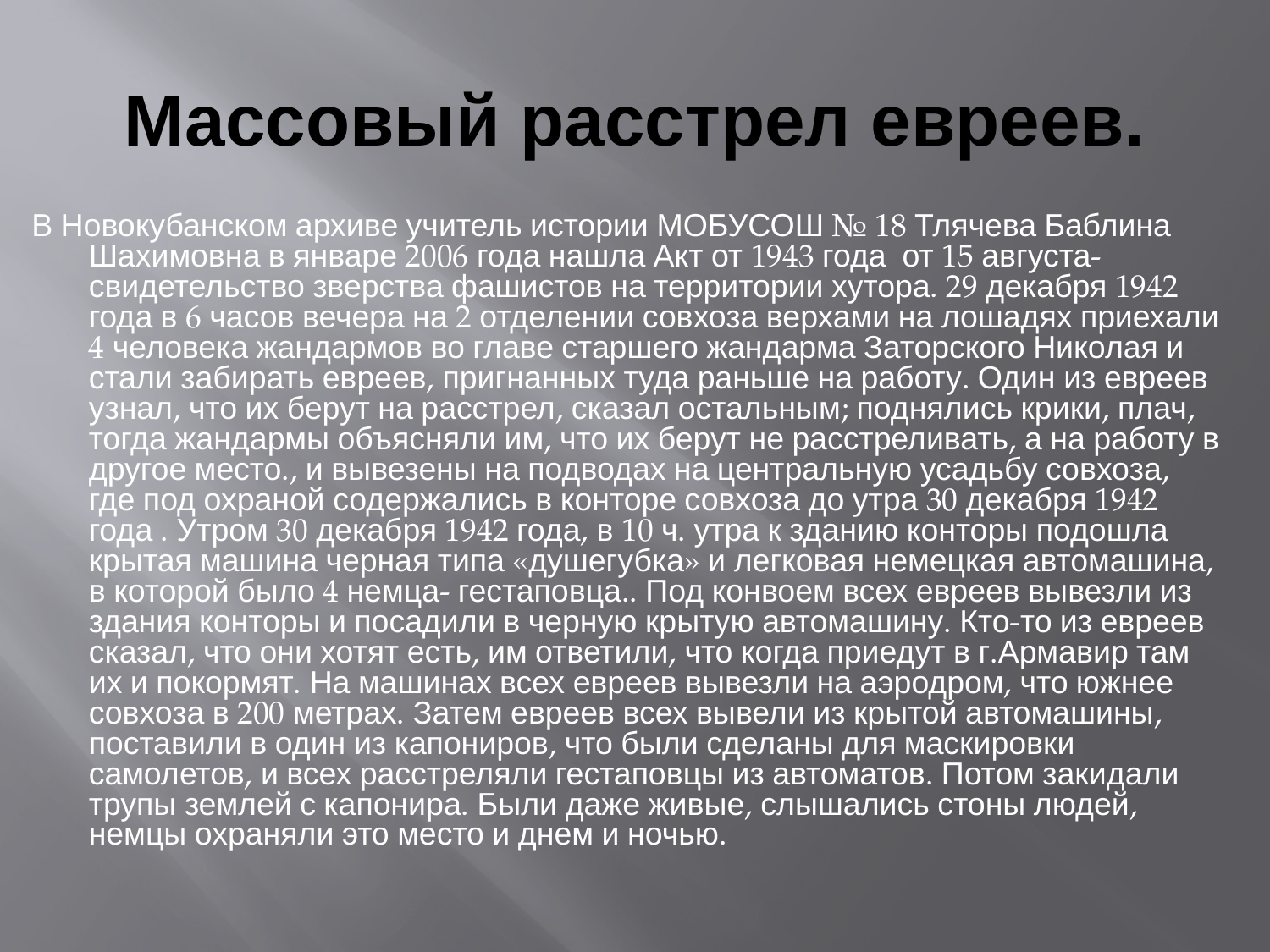

# Массовый расстрел евреев.
В Новокубанском архиве учитель истории МОБУСОШ № 18 Тлячева Баблина Шахимовна в январе 2006 года нашла Акт от 1943 года  от 15 августа- свидетельство зверства фашистов на территории хутора. 29 декабря 1942 года в 6 часов вечера на 2 отделении совхоза верхами на лошадях приехали 4 человека жандармов во главе старшего жандарма Заторского Николая и стали забирать евреев, пригнанных туда раньше на работу. Один из евреев узнал, что их берут на расстрел, сказал остальным; поднялись крики, плач, тогда жандармы объясняли им, что их берут не расстреливать, а на работу в другое место., и вывезены на подводах на центральную усадьбу совхоза, где под охраной содержались в конторе совхоза до утра 30 декабря 1942 года . Утром 30 декабря 1942 года, в 10 ч. утра к зданию конторы подошла крытая машина черная типа «душегубка» и легковая немецкая автомашина, в которой было 4 немца- гестаповца.. Под конвоем всех евреев вывезли из здания конторы и посадили в черную крытую автомашину. Кто-то из евреев сказал, что они хотят есть, им ответили, что когда приедут в г.Армавир там их и покормят. На машинах всех евреев вывезли на аэродром, что южнее совхоза в 200 метрах. Затем евреев всех вывели из крытой автомашины, поставили в один из капониров, что были сделаны для маскировки самолетов, и всех расстреляли гестаповцы из автоматов. Потом закидали трупы землей с капонира. Были даже живые, слышались стоны людей, немцы охраняли это место и днем и ночью.